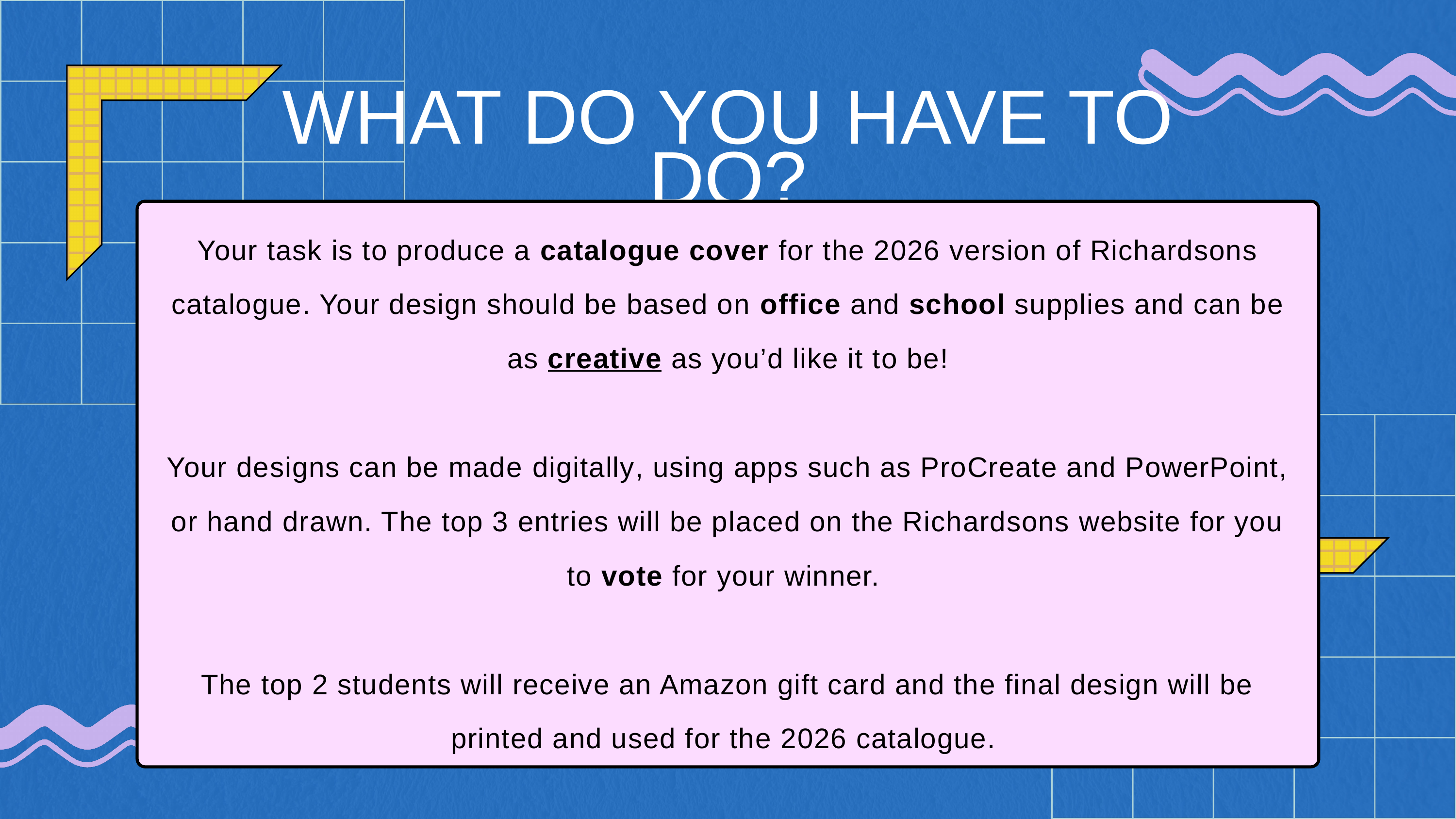

WHAT DO YOU HAVE TO DO?

Your task is to produce a catalogue cover for the 2026 version of Richardsons catalogue. Your design should be based on office and school supplies and can be as creative as you’d like it to be!

Your designs can be made digitally, using apps such as ProCreate and PowerPoint, or hand drawn. The top 3 entries will be placed on the Richardsons website for you to vote for your winner.

The top 2 students will receive an Amazon gift card and the final design will be printed and used for the 2026 catalogue.